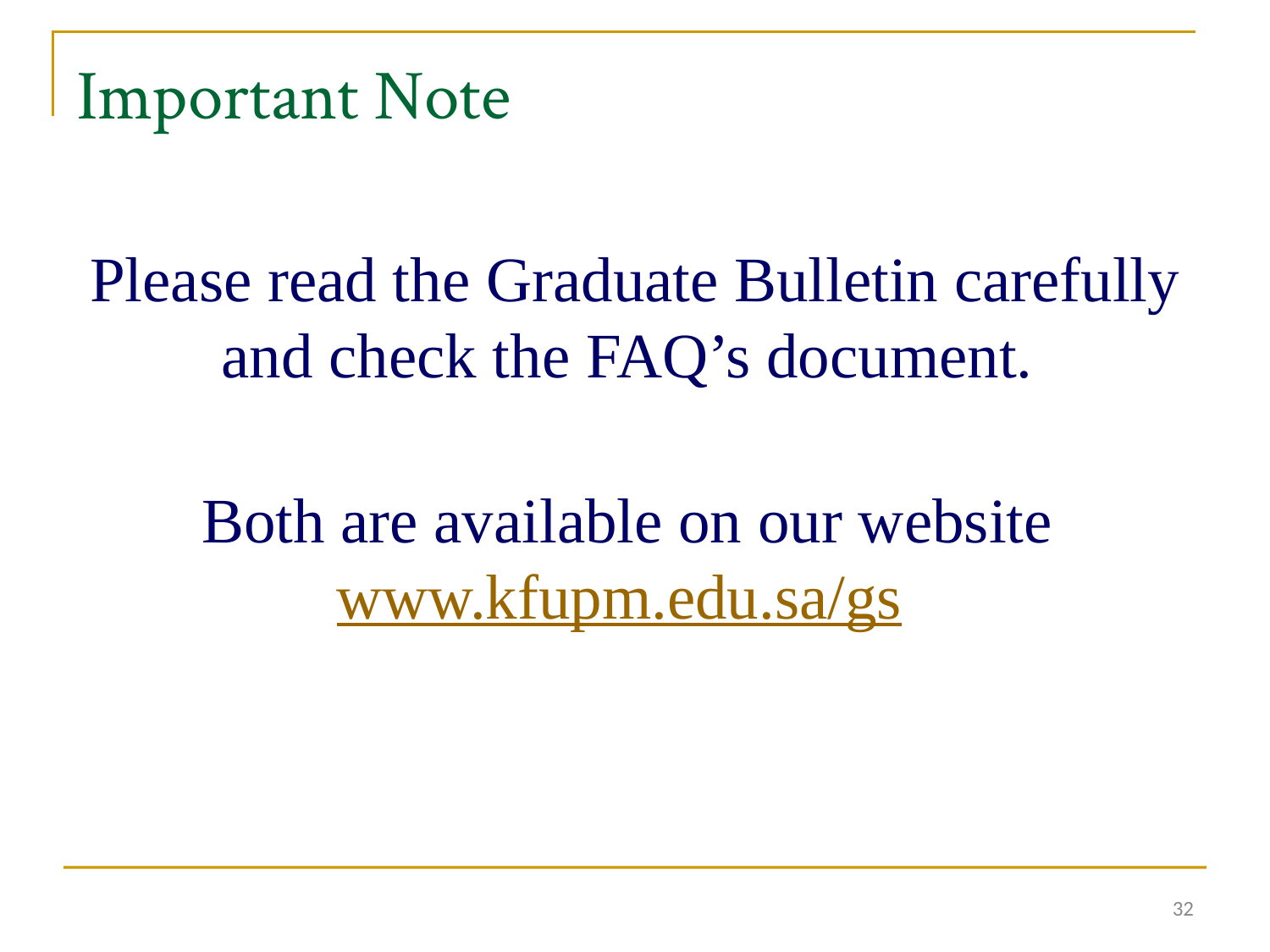

Important Note
Please read the Graduate Bulletin carefully and check the FAQ’s document.
Both are available on our website www.kfupm.edu.sa/gs
32